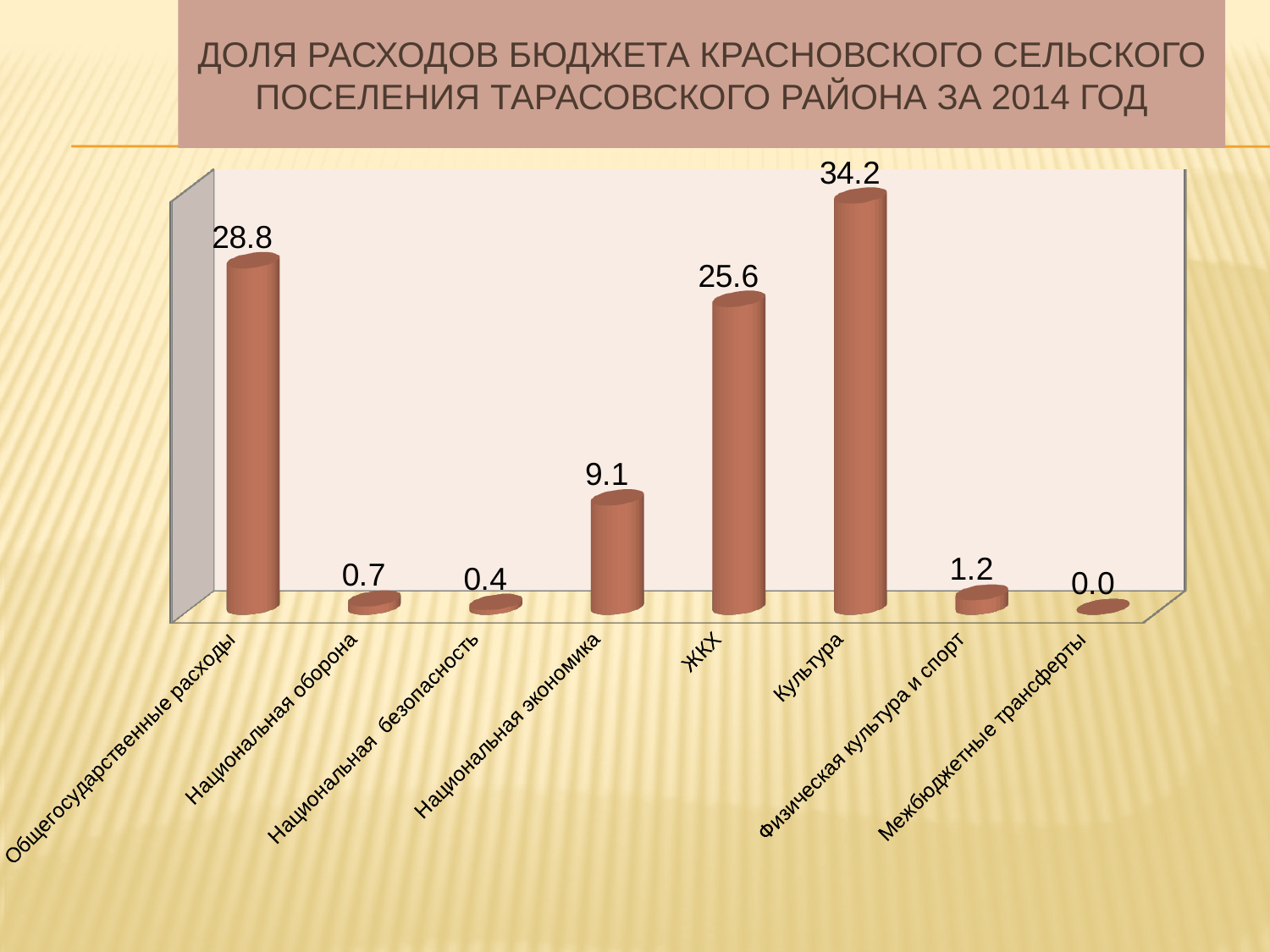

# Доля расходов бюджета КРАСНОВСКОГО СЕЛЬСКОГО ПОСЕЛЕНИЯ Тарасовского района за 2014 год

[unsupported chart]